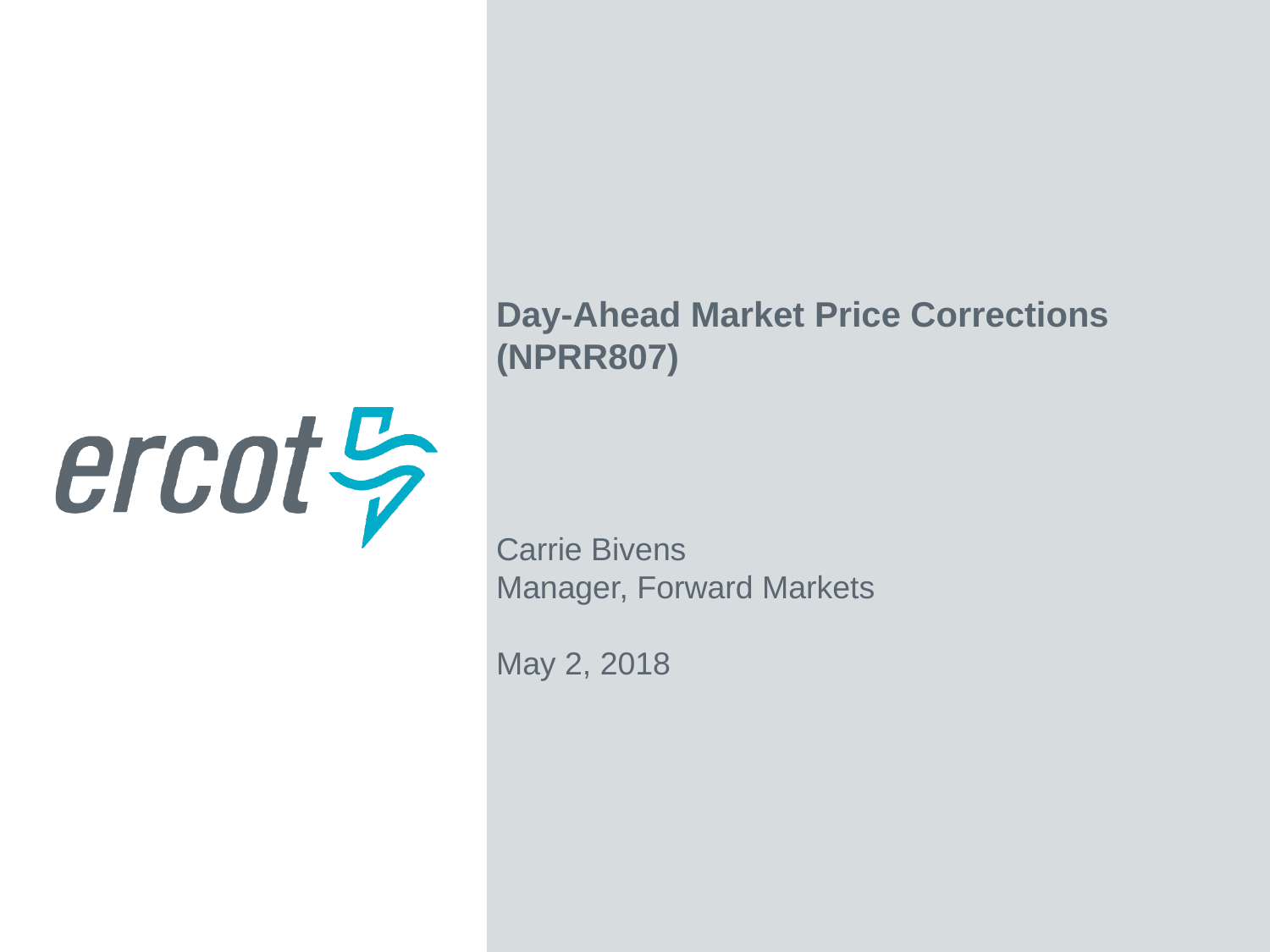

Day-Ahead Market Price Corrections (NPRR807)

Carrie Bivens
Manager, Forward Markets

May 2, 2018